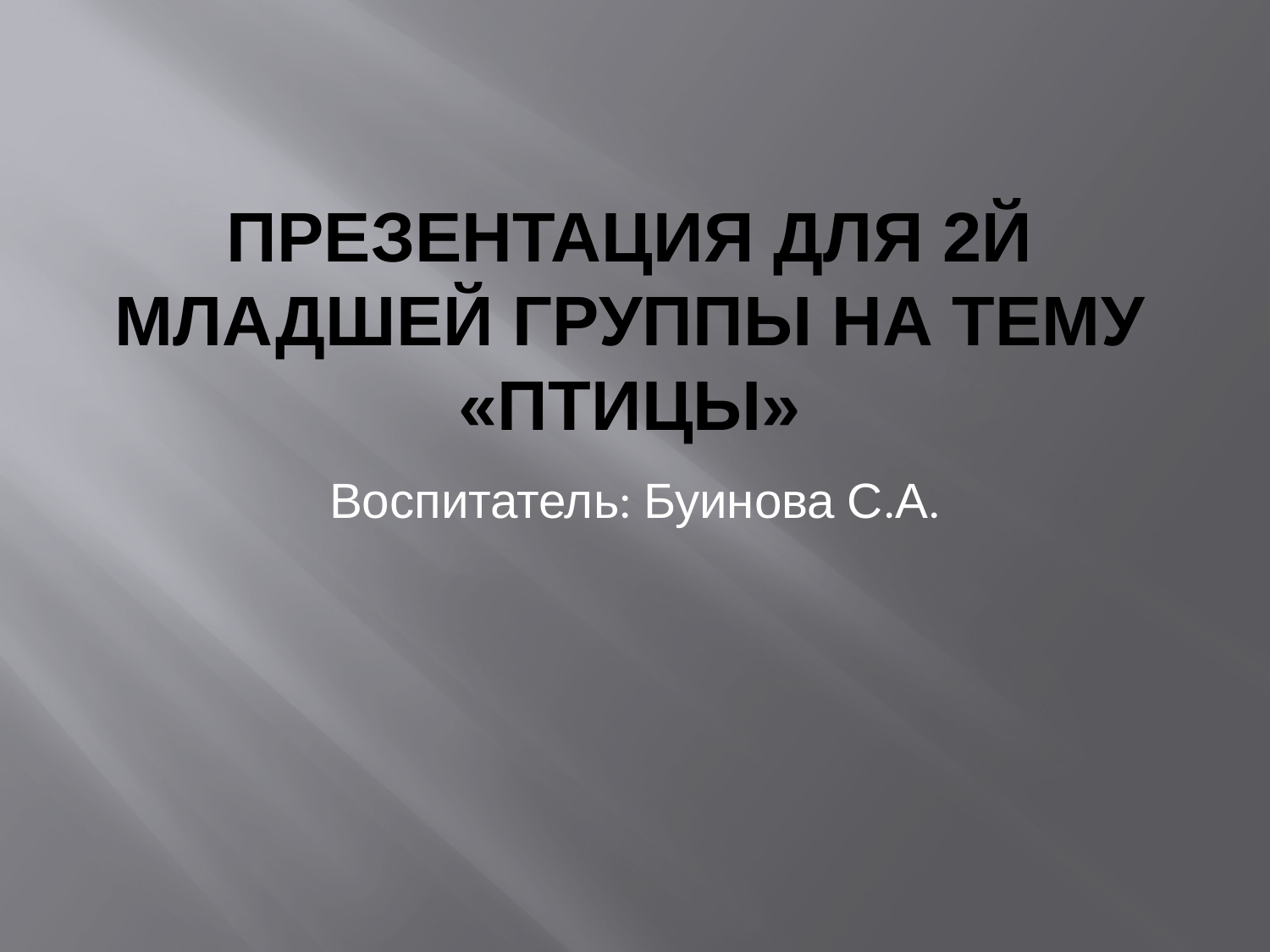

# Презентация для 2й младшей группы на тему «Птицы»
Воспитатель: Буинова С.А.